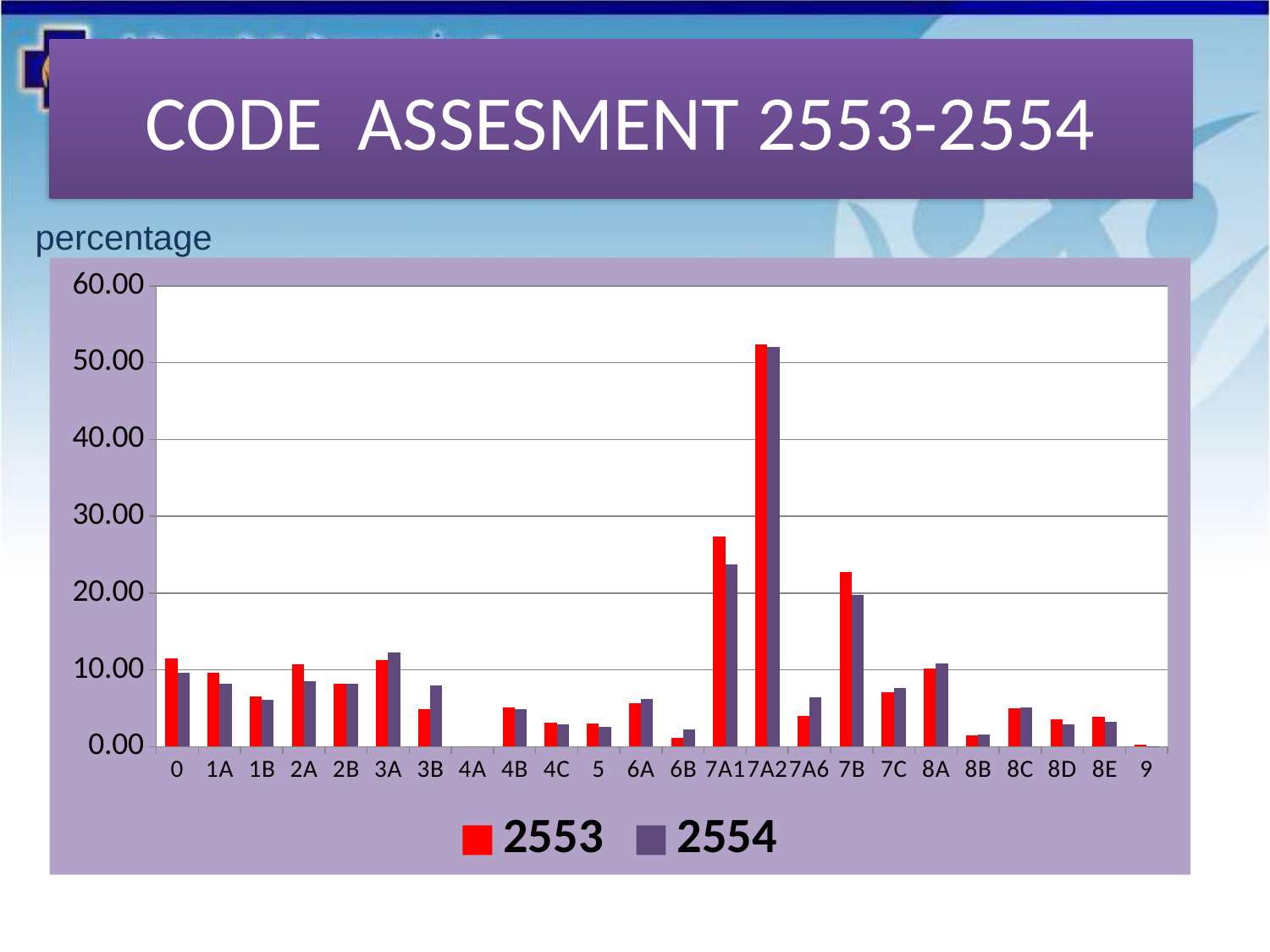

CODE  ASSESMENT 2553-2554
percentage

### Chart

| Category | 2553 | 2554 |
|---|---|---|
| 0 | 11.477411477411469 | 9.581636002085075 |
| 1A | 9.634169249553839 | 8.176149197830002 |
| 1B | 6.5135718981872746 | 6.108461880031676 |
| 2A | 10.695501080116465 | 8.544896422572709 |
| 2B | 8.218277449046644 | 8.151051219182579 |
| 3A | 11.29660937353245 | 12.274842172326583 |
| 3B | 4.900441438902981 | 8.017838870977084 |
| 4A | 0.0 | 0.0 |
| 4B | 5.076547384239709 | 4.932718111087517 |
| 4C | 3.181647412416643 | 2.8573083383207507 |
| 5 | 3.0689396074011492 | 2.5792999594571113 |
| 6A | 5.6518268056729575 | 6.2551885244319045 |
| 6B | 1.1787357941204095 | 2.24723439581444 |
| 7A1 | 27.322250399173477 | 23.729173504257002 |
| 7A2 | 52.376256222410056 | 52.012664826148225 |
| 7A6 | 4.043392504930973 | 6.39033148637952 |
| 7B | 22.722363106978488 | 19.71735814815533 |
| 7C | 7.0465858927397385 | 7.6278548950711365 |
| 8A | 10.157790927021702 | 10.873216595555757 |
| 8B | 1.488682257913027 | 1.5541440623974359 |
| 8C | 4.996712689020392 | 5.137363167751031 |
| 8D | 3.531511223818916 | 2.8766144757418317 |
| 8E | 3.9424250962712435 | 3.2801127478425585 |
| 9 | 0.24420024420024444 | 0.07915516342645326 |